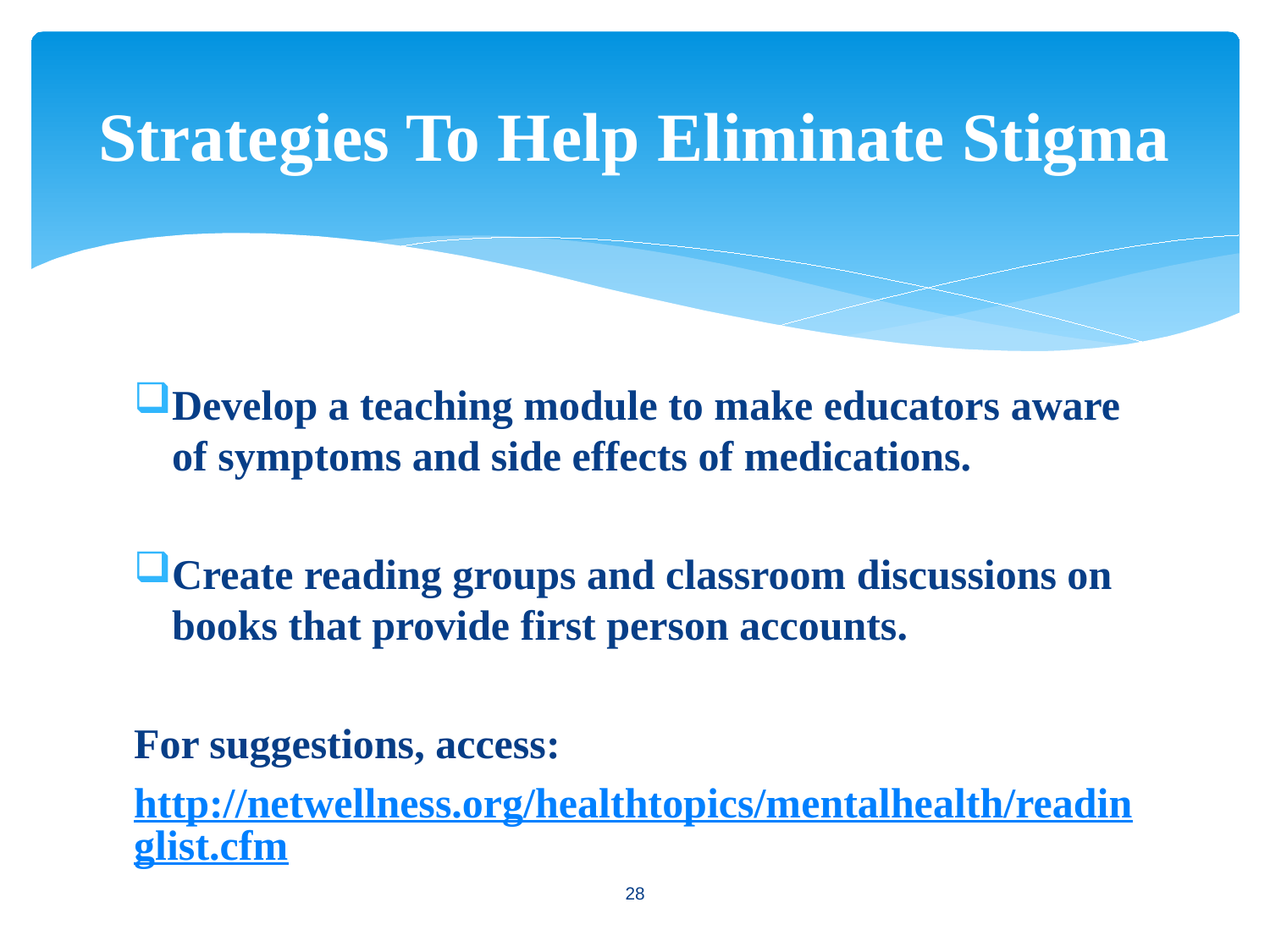

# Strategies To Help Eliminate Stigma
Develop a teaching module to make educators aware of symptoms and side effects of medications.

Create reading groups and classroom discussions on books that provide first person accounts.

For suggestions, access:
http://netwellness.org/healthtopics/mentalhealth/readinglist.cfm

28